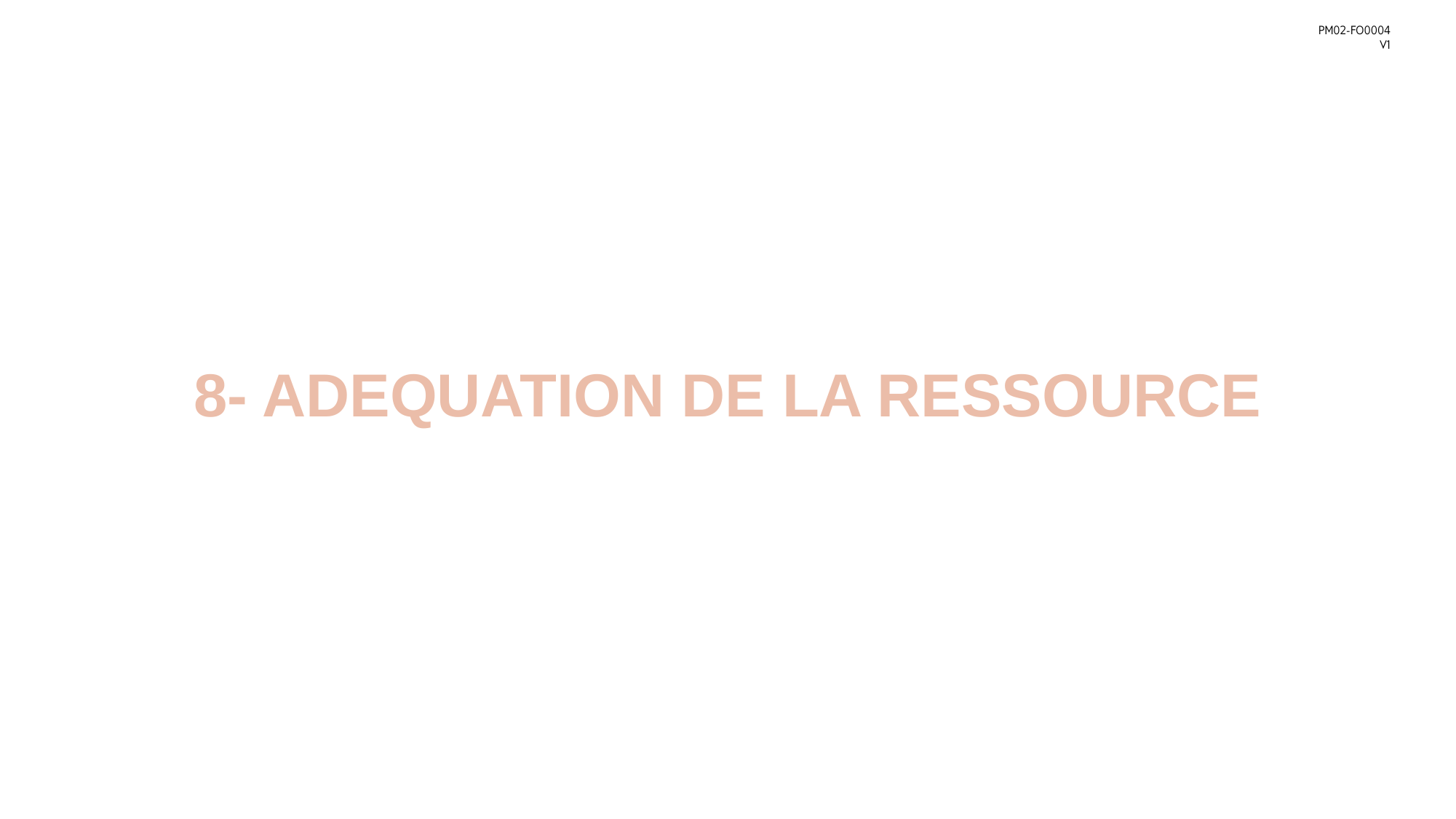

PM02-FO0004
V1
# 8- ADEQUATION DE LA RESSOURCE